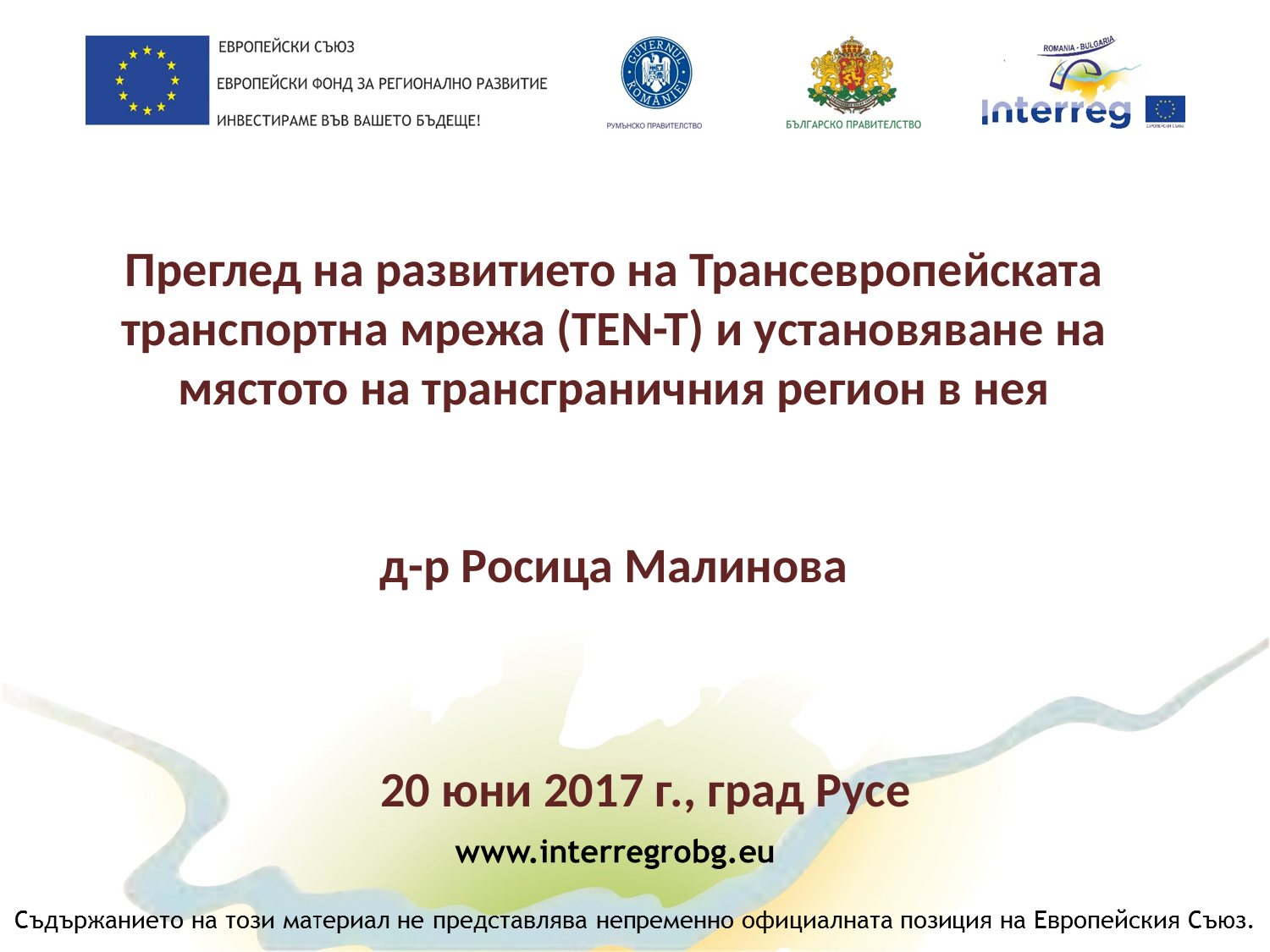

# Преглед на развитието на Трансевропейската транспортна мрежа (TEN-T) и установяване на мястото на трансграничния регион в нея д-р Росица Малинова
20 юни 2017 г., град Русе